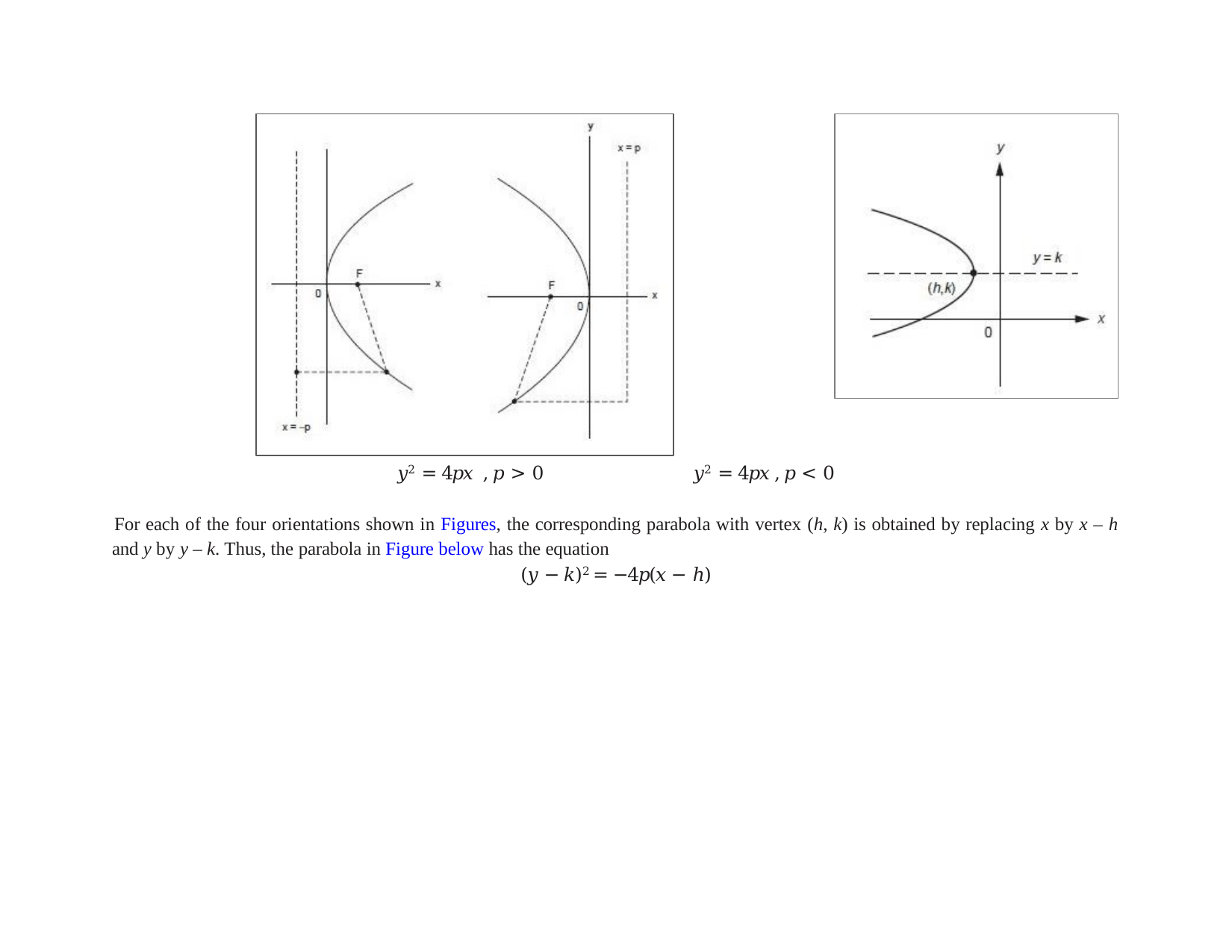

𝑦2  = 4𝑝𝑥  , 𝑝 > 0	𝑦2  = 4𝑝𝑥 , 𝑝 < 0

For each of the four orientations shown in Figures, the corresponding parabola with vertex (h, k) is obtained by replacing x by x – h
and y by y – k. Thus, the parabola in Figure below has the equation
(𝑦 − 𝑘)2 = −4𝑝(𝑥 − ℎ)